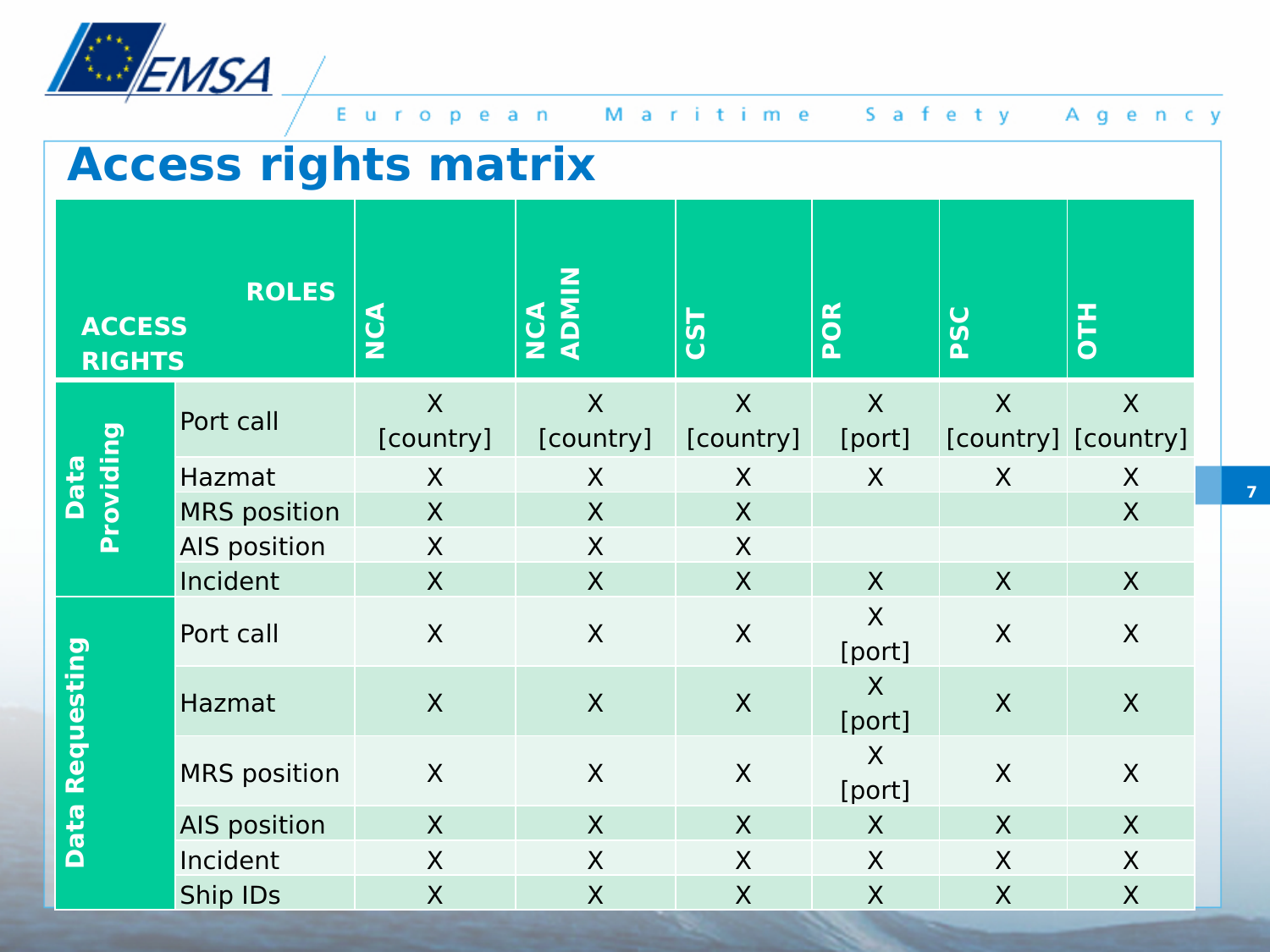

Access rights matrix

| ROLES ACCESS RIGHTS |  | NCA | NCA ADMIN | CST | POR | PSC | OTH |
| --- | --- | --- | --- | --- | --- | --- | --- |
| Data Providing | Port call | X [country] | X [country] | X [country] | X [port] | X [country] | X [country] |
|  | Hazmat | X | X | X | X | X | X |
|  | MRS position | X | X | X |  |  | X |
|  | AIS position | X | X | X |  |  |  |
|  | Incident | X | X | X | X | X | X |
| Data Requesting | Port call | X | X | X | X [port] | X | X |
|  | Hazmat | X | X | X | X [port] | X | X |
|  | MRS position | X | X | X | X [port] | X | X |
|  | AIS position | X | X | X | X | X | X |
|  | Incident | X | X | X | X | X | X |
|  | Ship IDs | X | X | X | X | X | X |

7